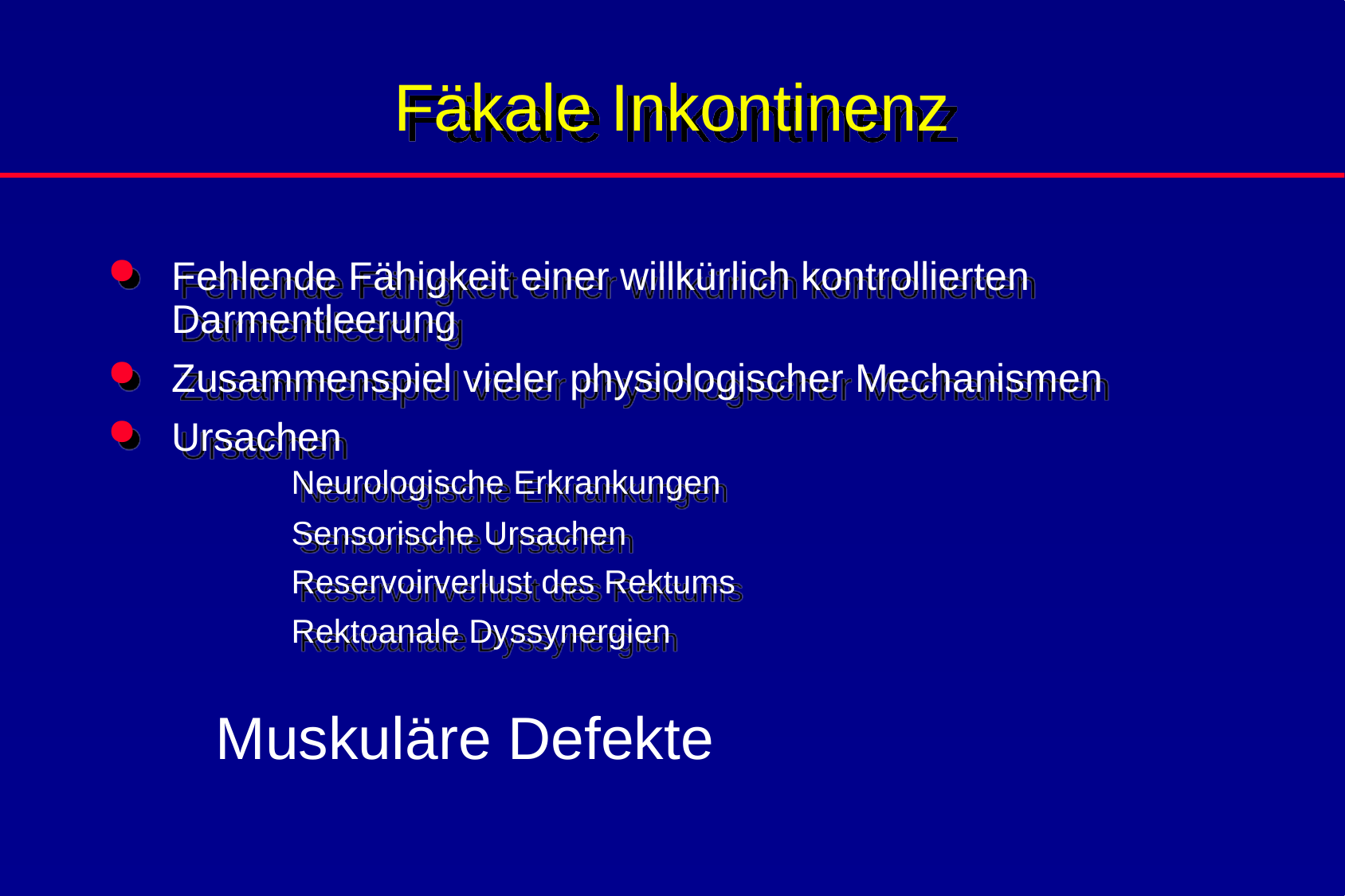

# Fäkale Inkontinenz

Fehlende Fähigkeit einer willkürlich kontrollierten Darmentleerung
Zusammenspiel vieler physiologischer Mechanismen
Ursachen                                                             			Neurologische Erkrankungen
		Sensorische Ursachen
		Reservoirverlust des Rektums
		Rektoanale Dyssynergien
Muskuläre Defekte